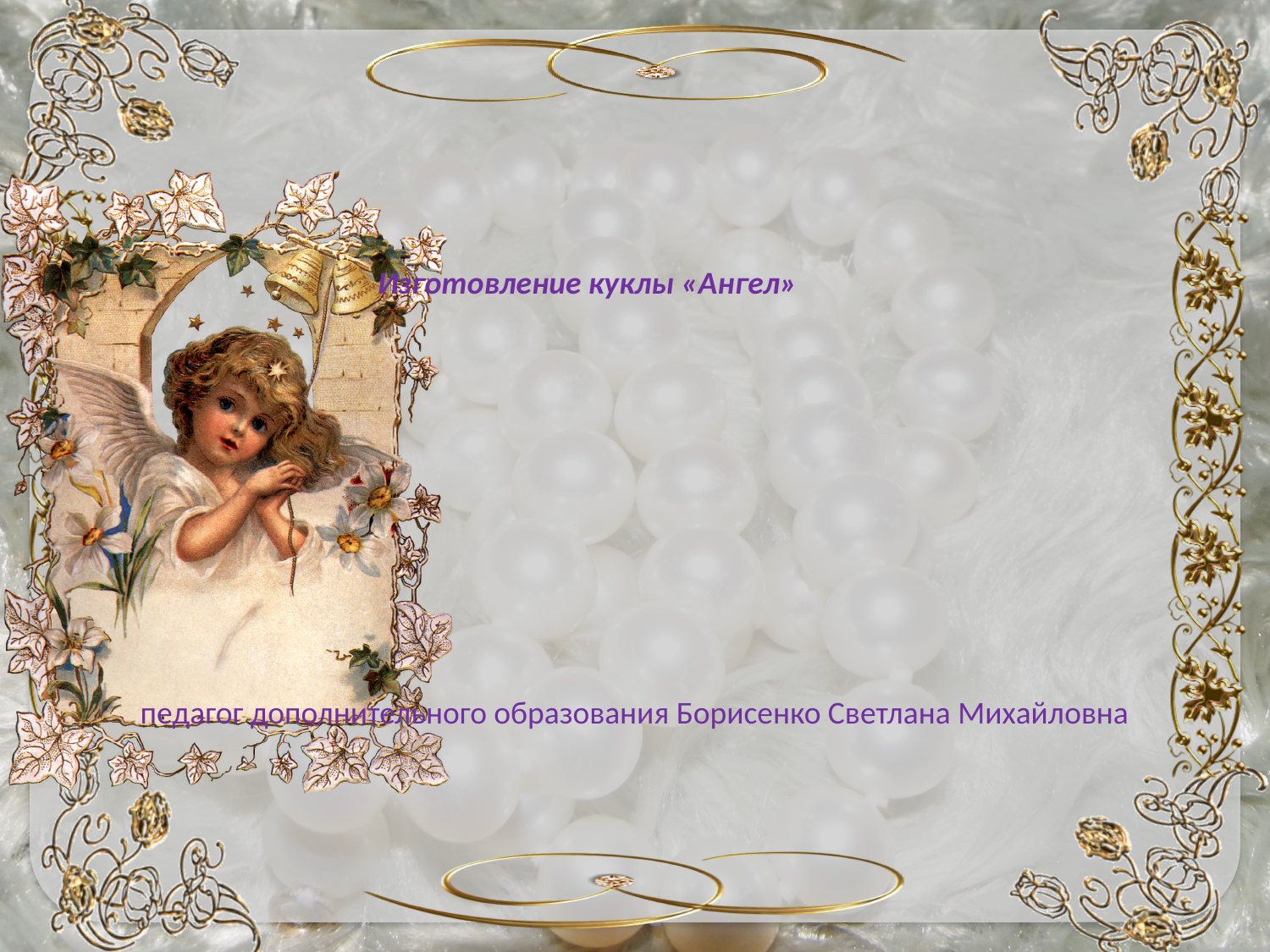

Изготовление куклы «Ангел»
педагог дополнительного образования Борисенко Светлана Михайловна